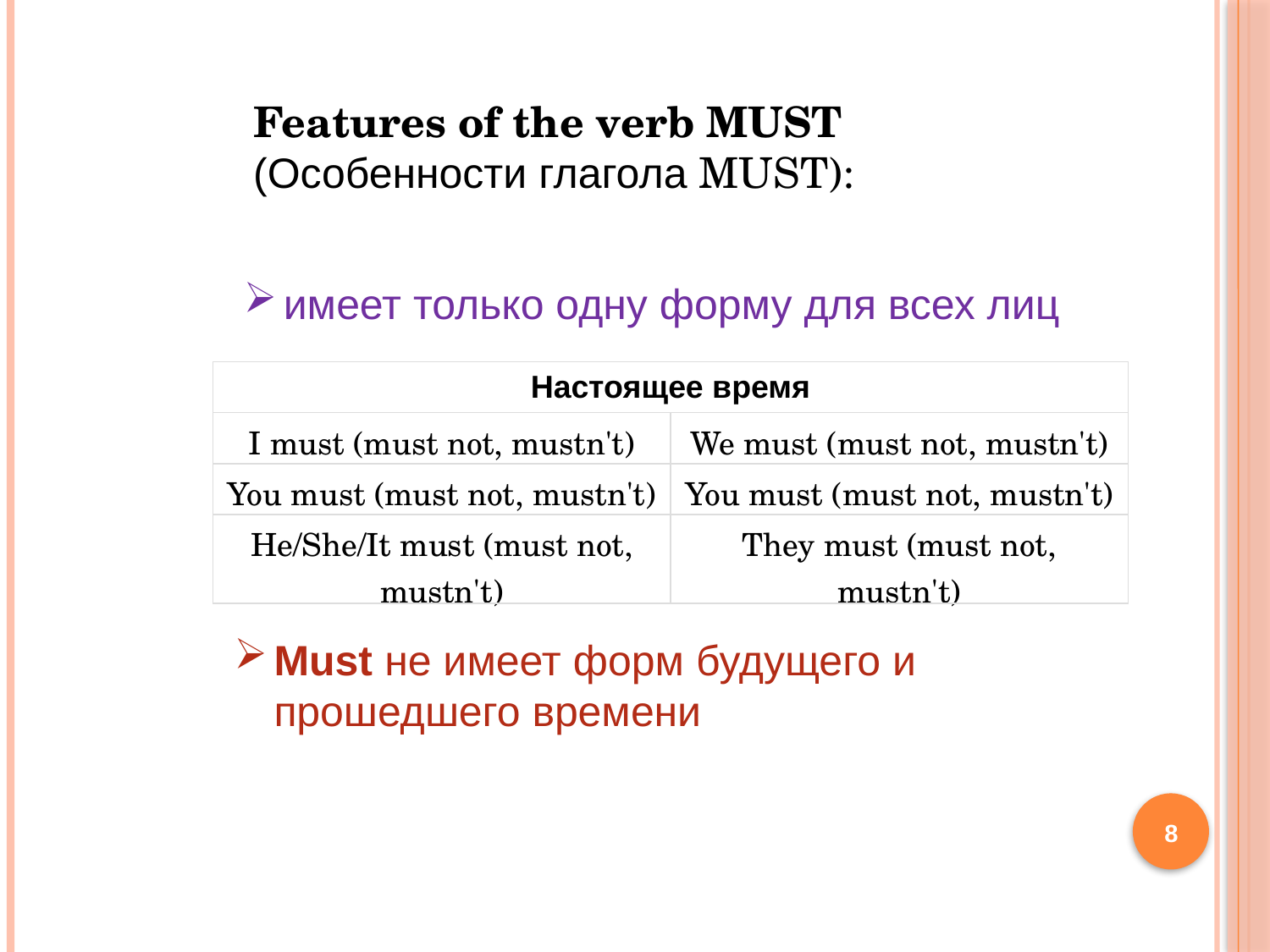

Features of the verb MUST
(Особенности глагола MUST):

имеет только одну форму для всех лиц

| Настоящее время |  |
| --- | --- |
| I must (must not, mustn't) | We must (must not, mustn't) |
| You must (must not, mustn't) | You must (must not, mustn't) |
| He/She/It must (must not, mustn't) | They must (must not, mustn't) |

Must не имеет форм будущего и прошедшего времени
8